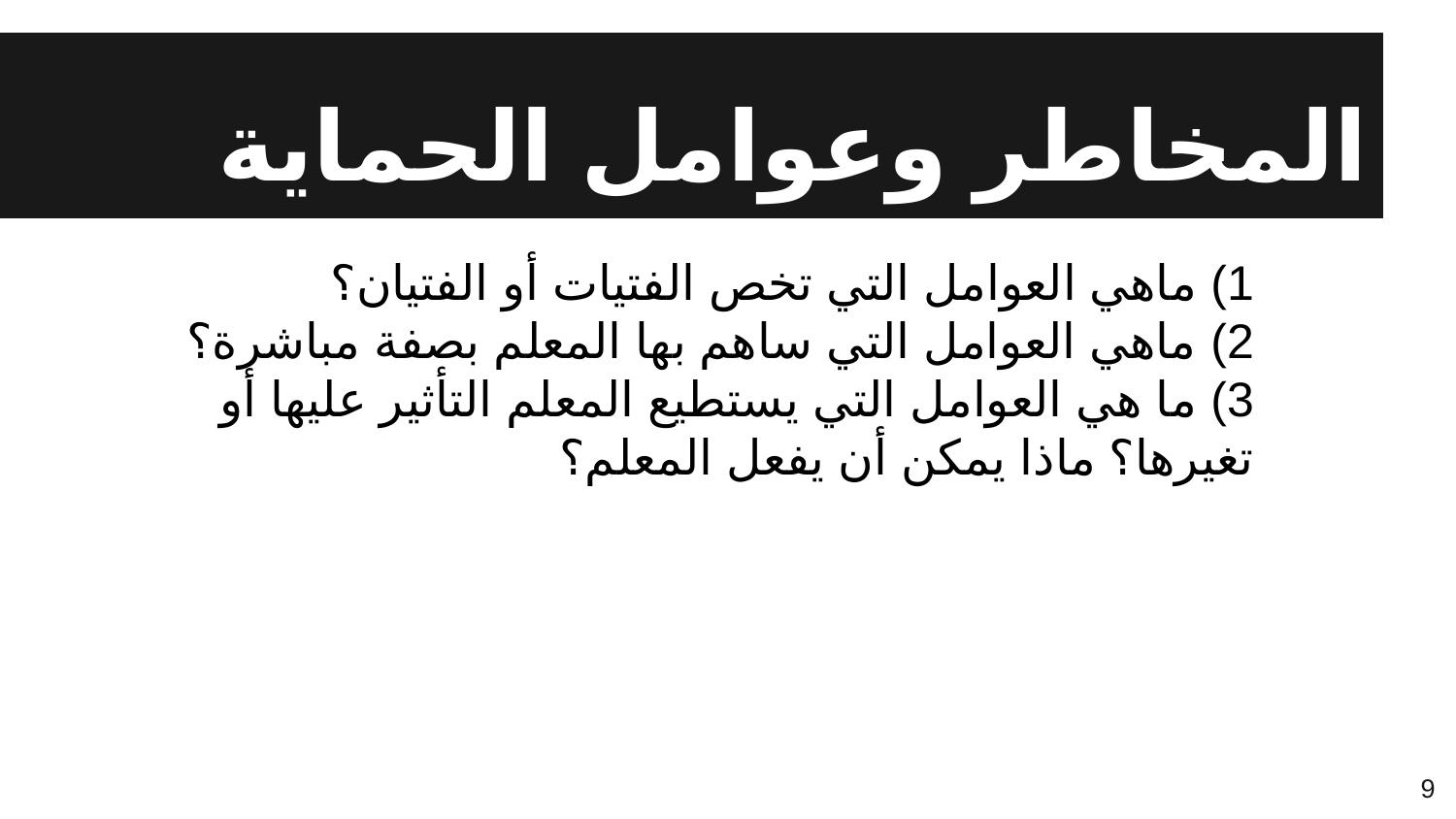

# المخاطر وعوامل الحماية
1) ماهي العوامل التي تخص الفتيات أو الفتيان؟
2) ماهي العوامل التي ساهم بها المعلم بصفة مباشرة؟
3) ما هي العوامل التي يستطيع المعلم التأثير عليها أو تغيرها؟ ماذا يمكن أن يفعل المعلم؟

9